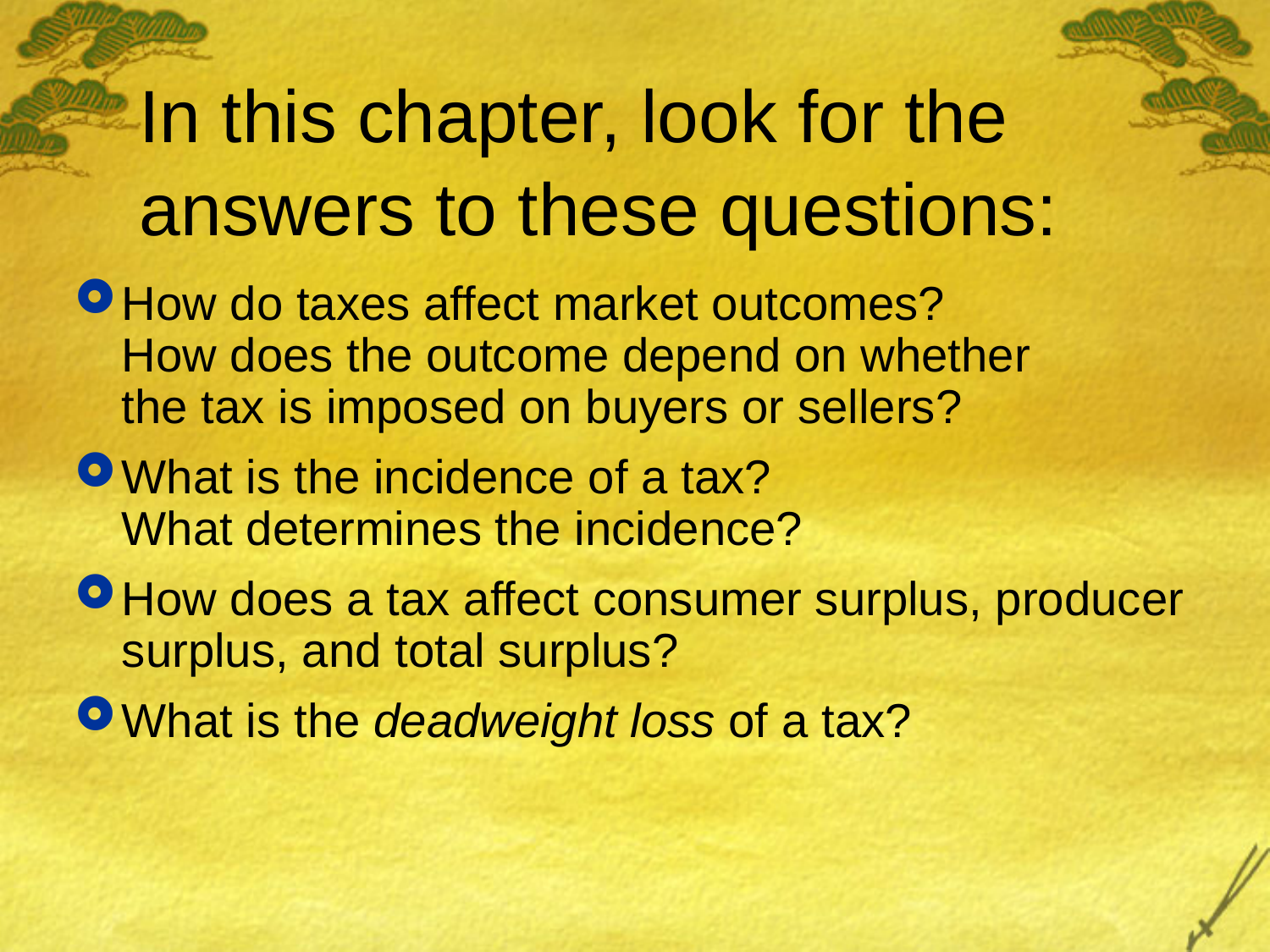

# In this chapter, look for the answers to these questions:
How do taxes affect market outcomes?
How does the outcome depend on whether
the tax is imposed on buyers or sellers?
What is the incidence of a tax?
What determines the incidence?
How does a tax affect consumer surplus, producer surplus, and total surplus?
What is the deadweight loss of a tax?